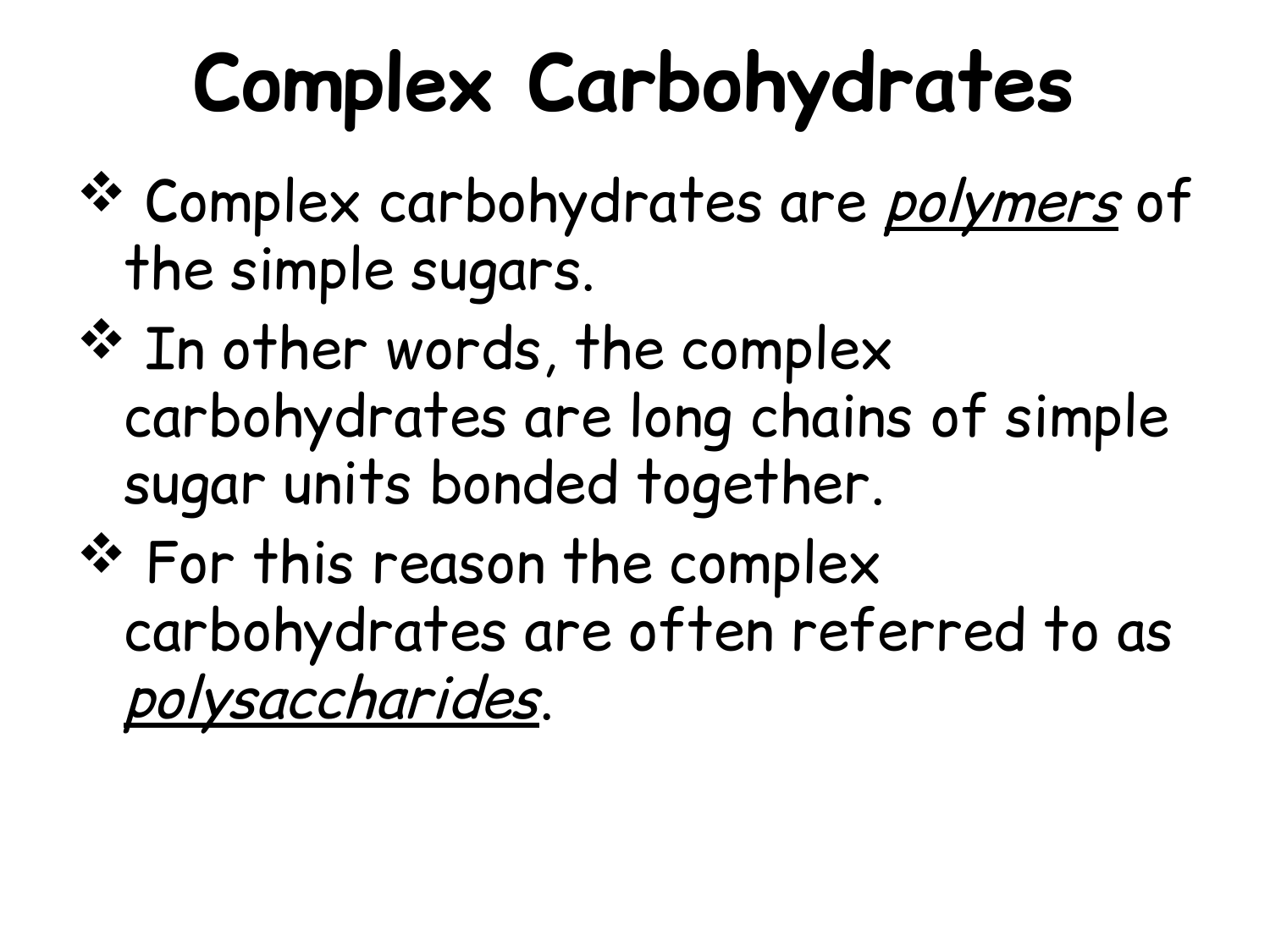

# Complex Carbohydrates
 Complex carbohydrates are polymers of the simple sugars.
 In other words, the complex carbohydrates are long chains of simple sugar units bonded together.
 For this reason the complex carbohydrates are often referred to as polysaccharides.